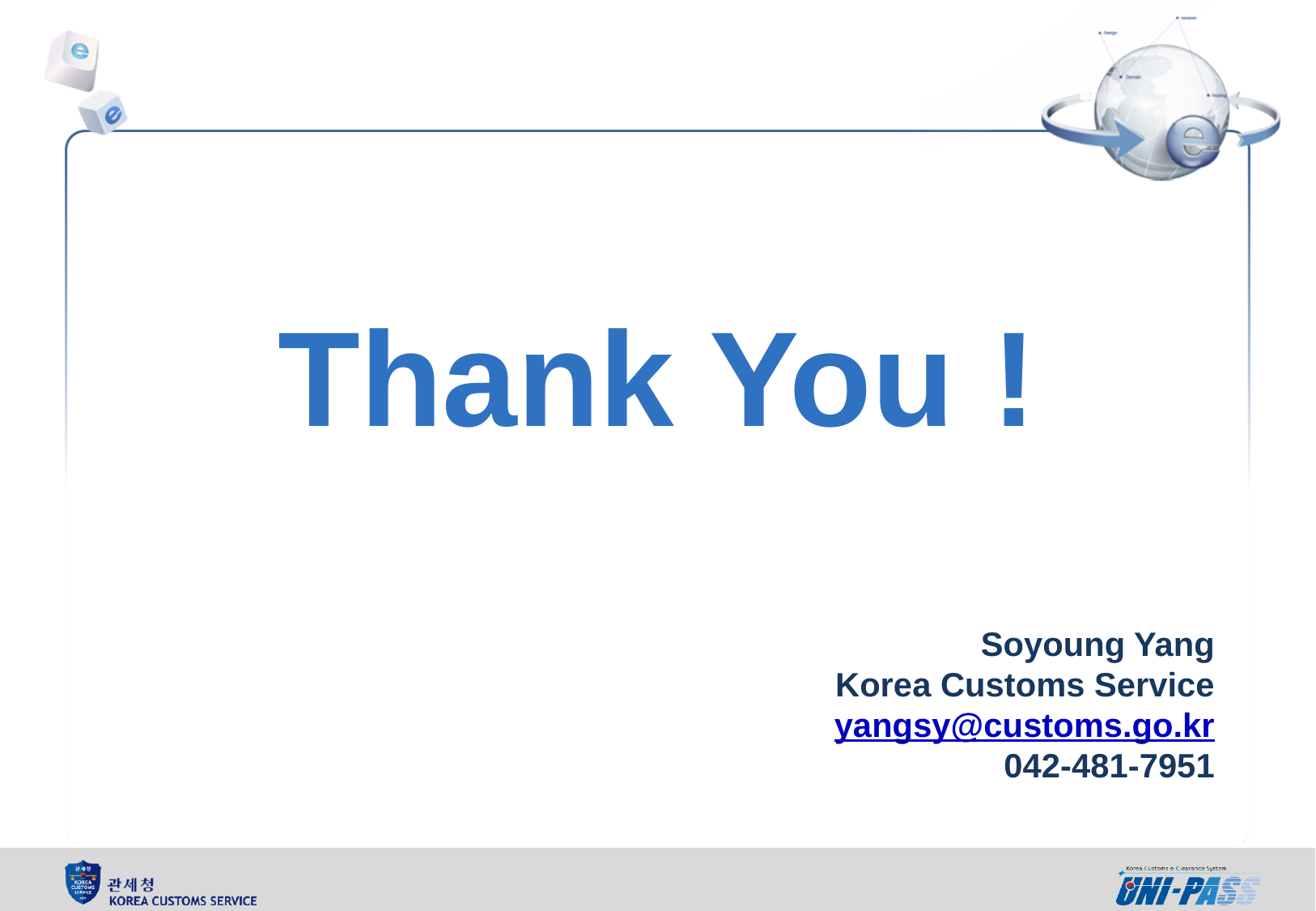

Thank You !
Soyoung Yang
Korea Customs Service
yangsy@customs.go.kr
042-481-7951